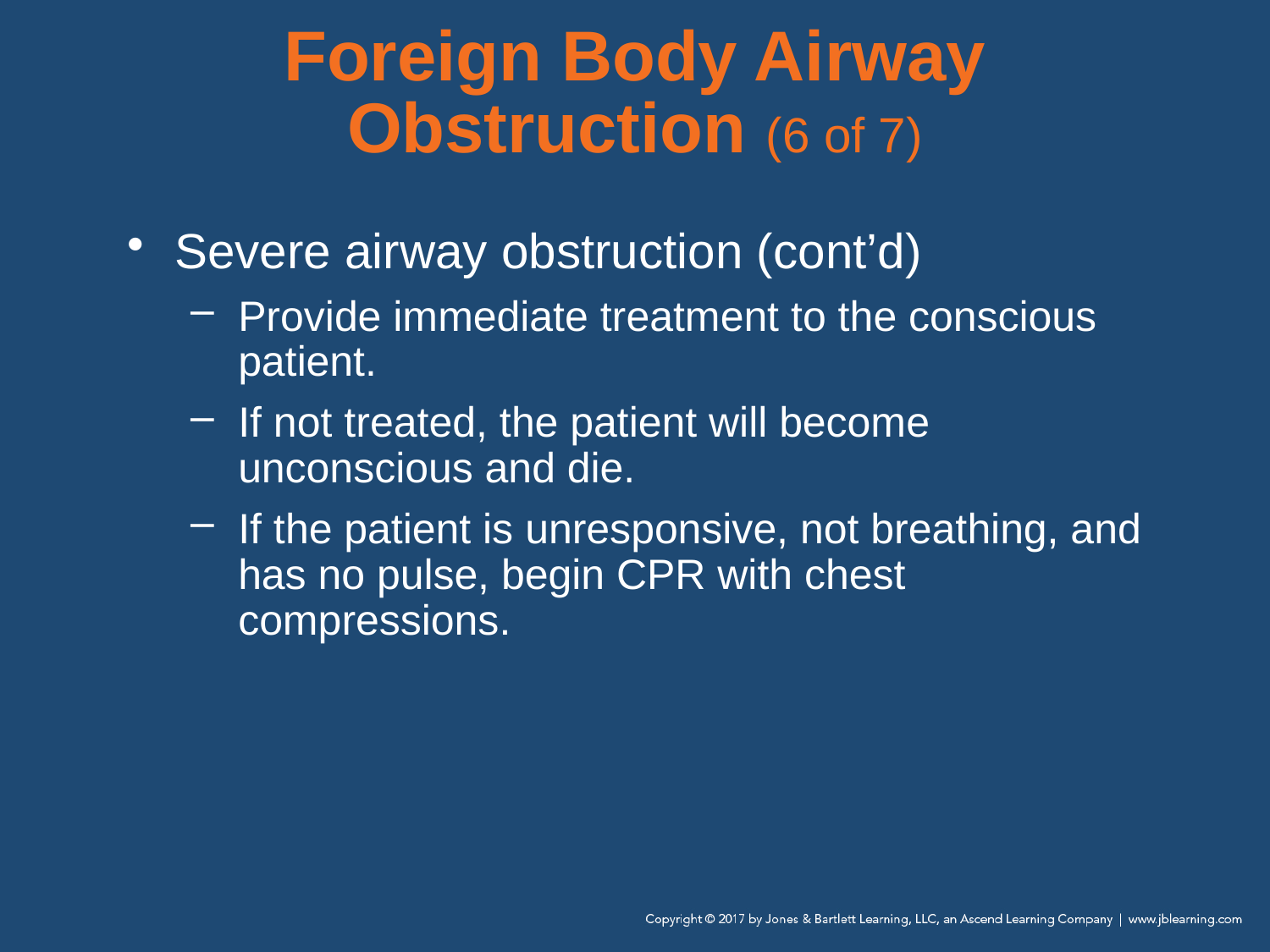

# Foreign Body Airway Obstruction (6 of 7)
Severe airway obstruction (cont’d)
Provide immediate treatment to the conscious patient.
If not treated, the patient will become unconscious and die.
If the patient is unresponsive, not breathing, and has no pulse, begin CPR with chest compressions.